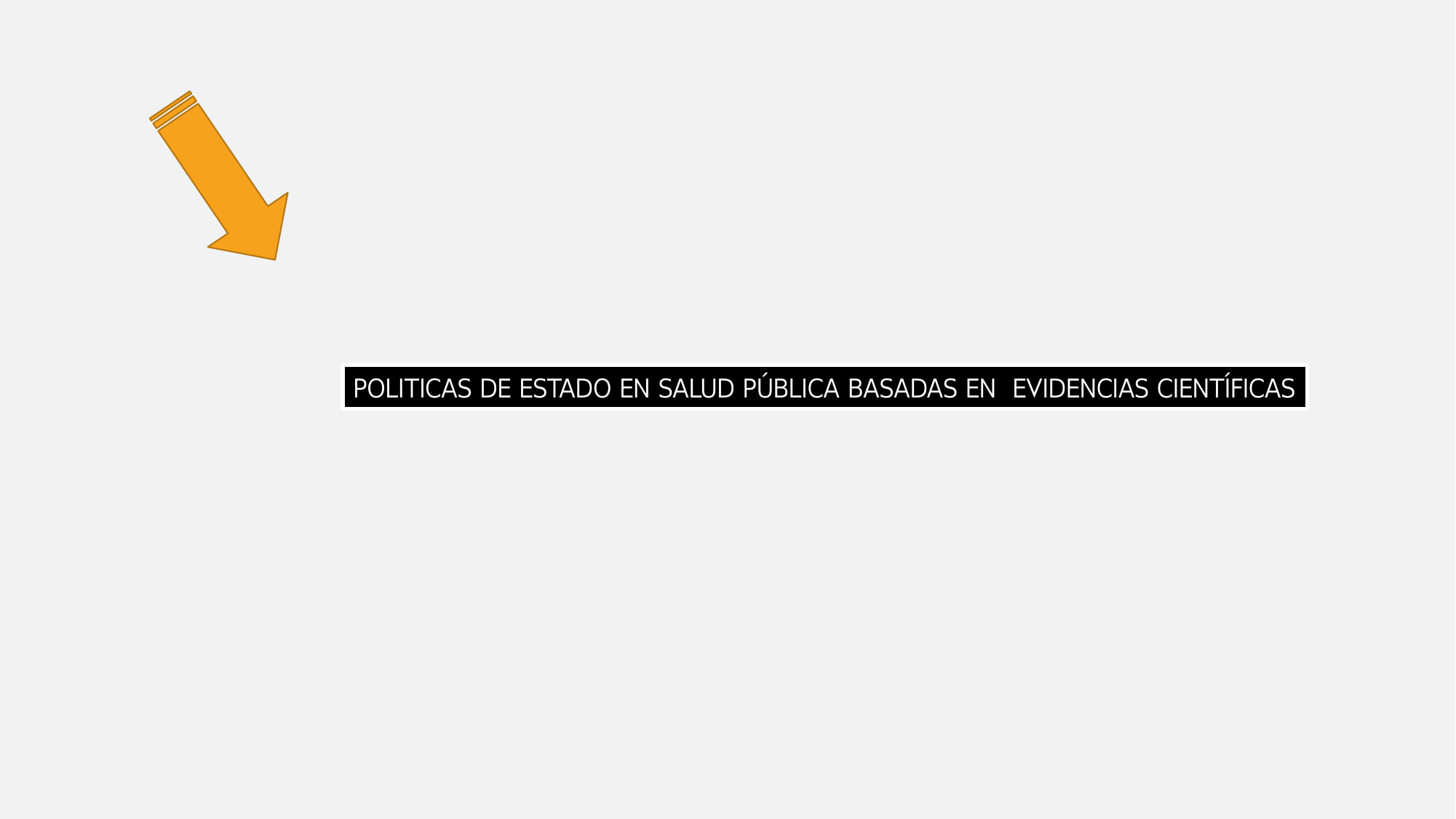

POLITICAS DE ESTADO EN SALUD PÚBLICA BASADAS EN  EVIDENCIAS CIENTÍFICAS